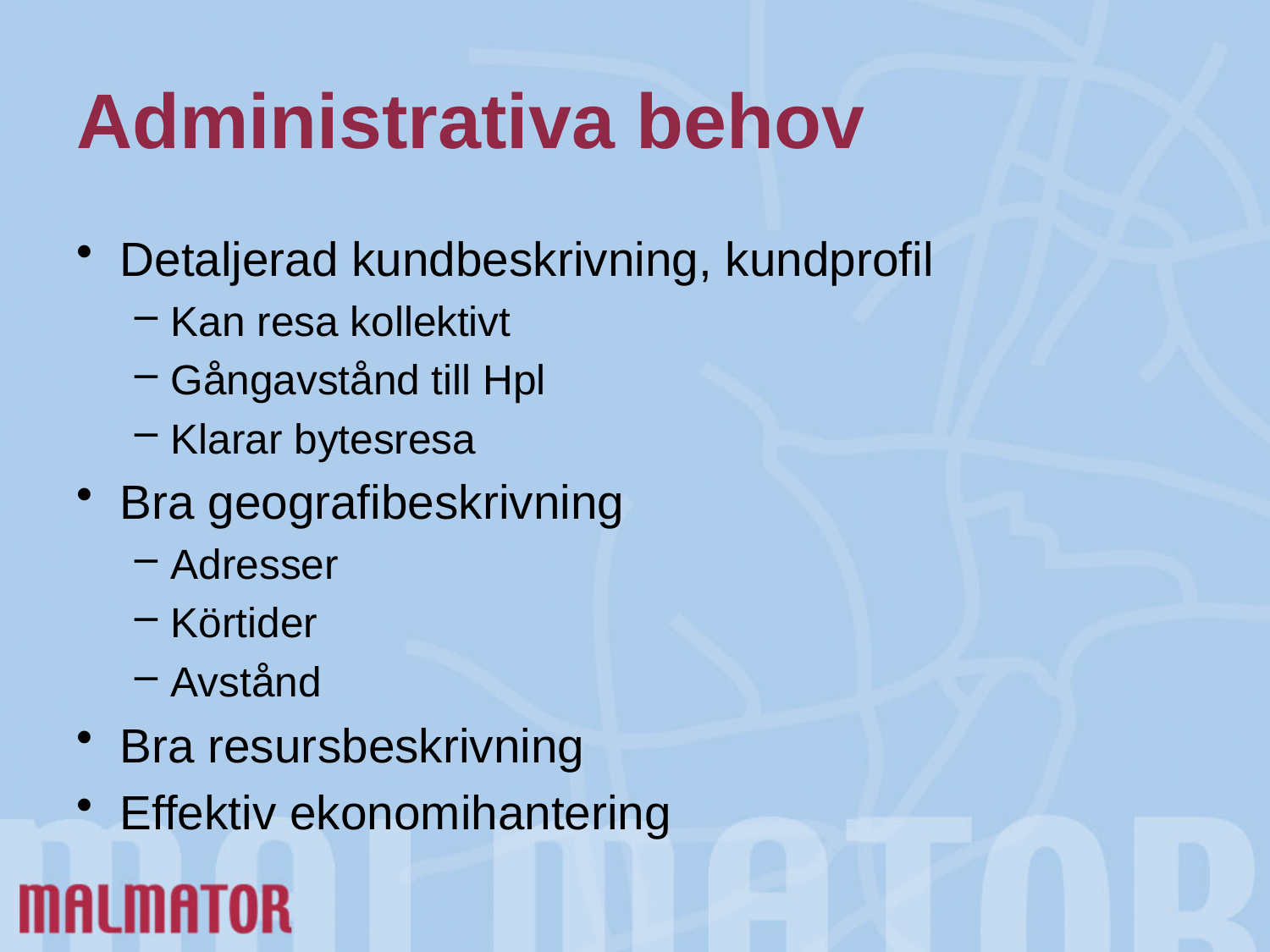

# Administrativa behov
Detaljerad kundbeskrivning, kundprofil
Kan resa kollektivt
Gångavstånd till Hpl
Klarar bytesresa
Bra geografibeskrivning
Adresser
Körtider
Avstånd
Bra resursbeskrivning
Effektiv ekonomihantering